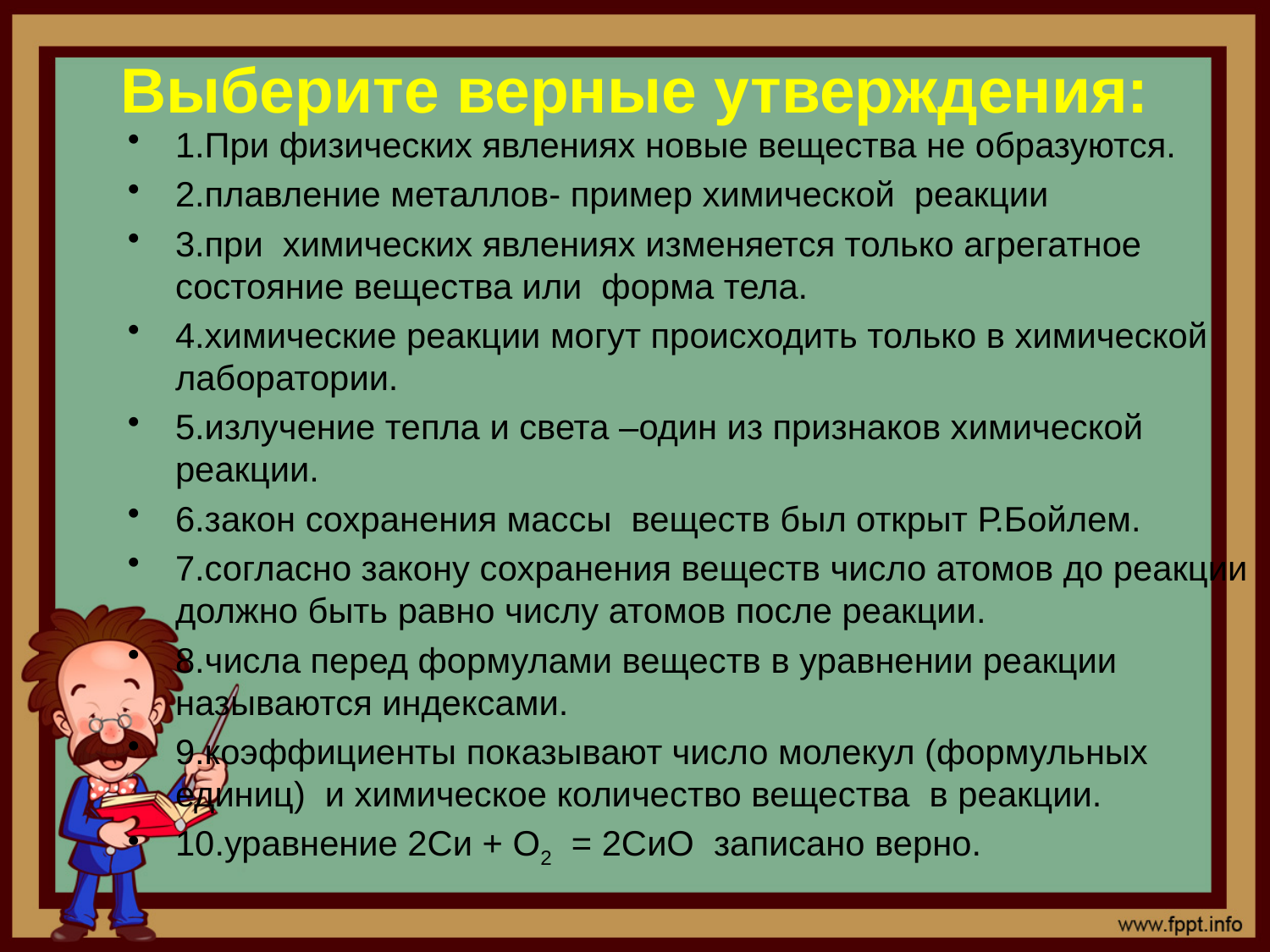

# Выберите верные утверждения:
1.При физических явлениях новые вещества не образуются.
2.плавление металлов- пример химической  реакции
3.при  химических явлениях изменяется только агрегатное состояние вещества или  форма тела.
4.химические реакции могут происходить только в химической лаборатории.
5.излучение тепла и света –один из признаков химической реакции.
6.закон сохранения массы  веществ был открыт Р.Бойлем.
7.согласно закону сохранения веществ число атомов до реакции должно быть равно числу атомов после реакции.
8.числа перед формулами веществ в уравнении реакции называются индексами.
9.коэффициенты показывают число молекул (формульных единиц)  и химическое количество вещества  в реакции.
10.уравнение 2Си + О2  = 2СиО  записано верно.